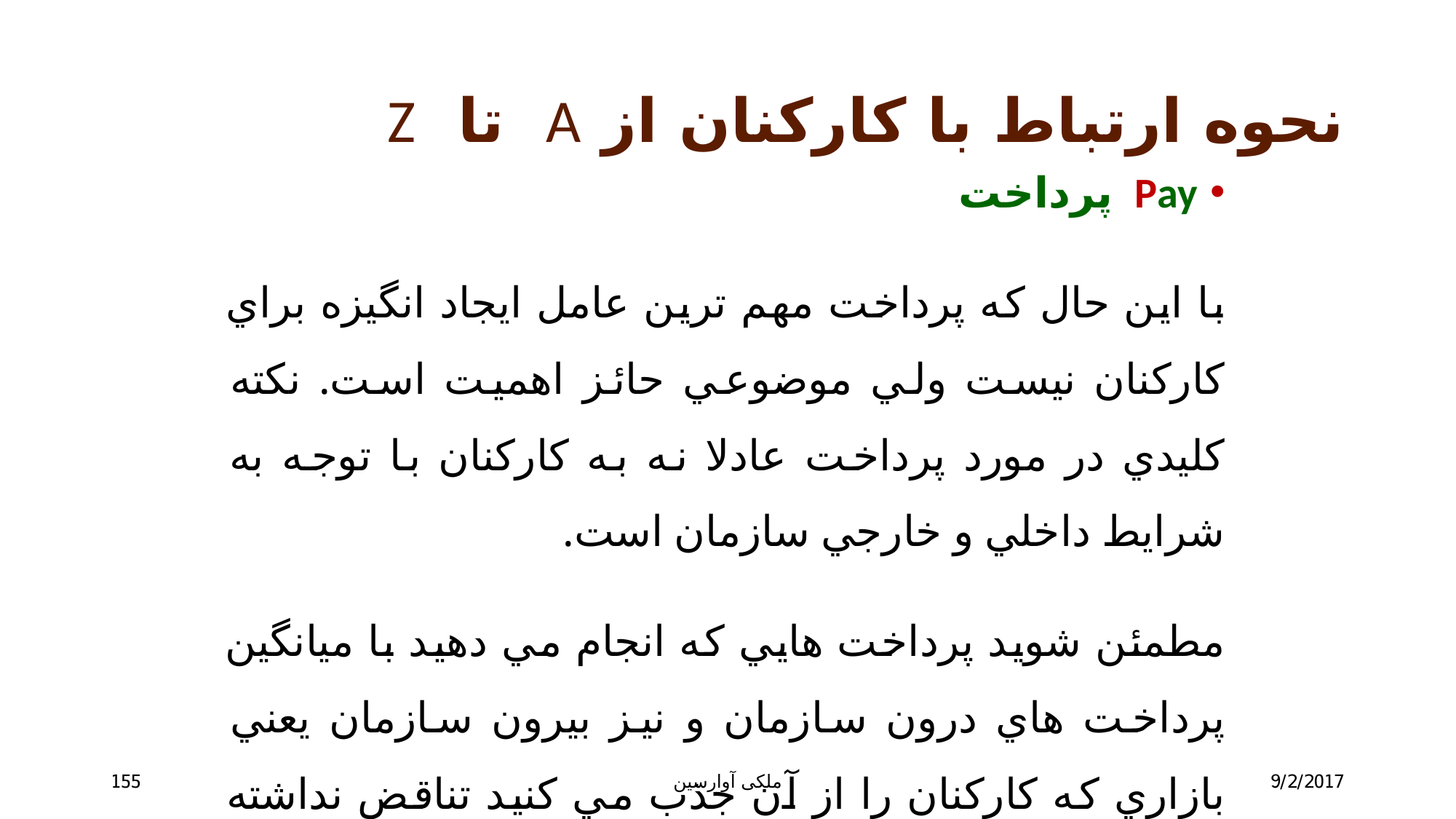

# نحوه ارتباط با کارکنان از A  تا  Z
Pay  پرداخت
با اين حال که پرداخت مهم ترين عامل ايجاد انگيزه براي کارکنان نيست ولي موضوعي حائز اهميت است. نکته کليدي در مورد پرداخت عادلا نه به کارکنان با توجه به شرايط داخلي و خارجي سازمان است.
مطمئن شويد پرداخت هايي که انجام مي دهيد با ميانگين پرداخت هاي درون سازمان و نيز بيرون سازمان يعني بازاري که کارکنان را از آن جذب مي کنيد تناقض نداشته باشد.
155
ملکی آوارسین
9/2/2017